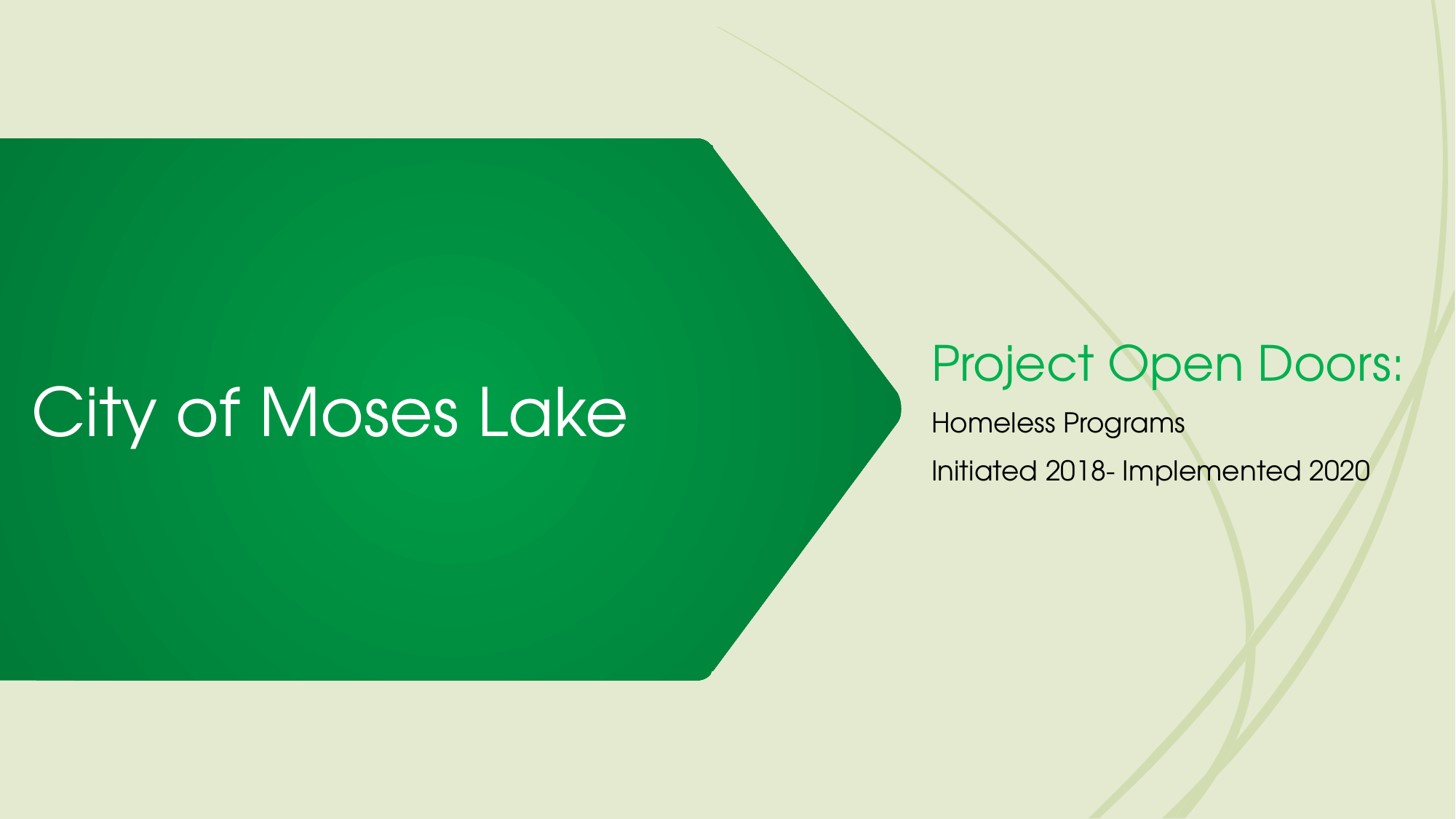

Project Open Doors:
Homeless Programs
Initiated 2018- Implemented 2020

# City of Moses Lake